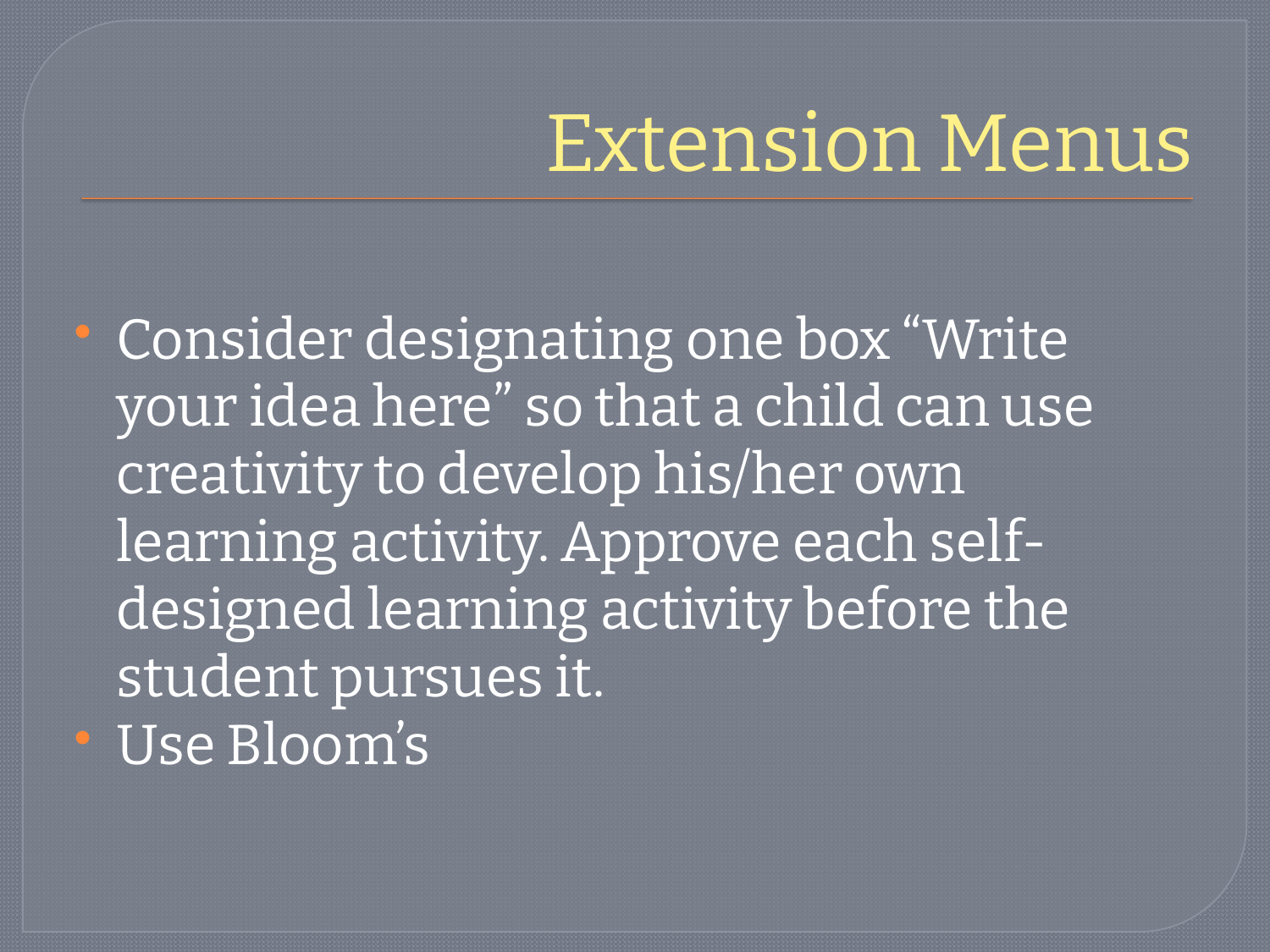

# Extension Menus

Consider designating one box “Write your idea here” so that a child can use creativity to develop his/her own learning activity. Approve each self-designed learning activity before the student pursues it.
Use Bloom’s